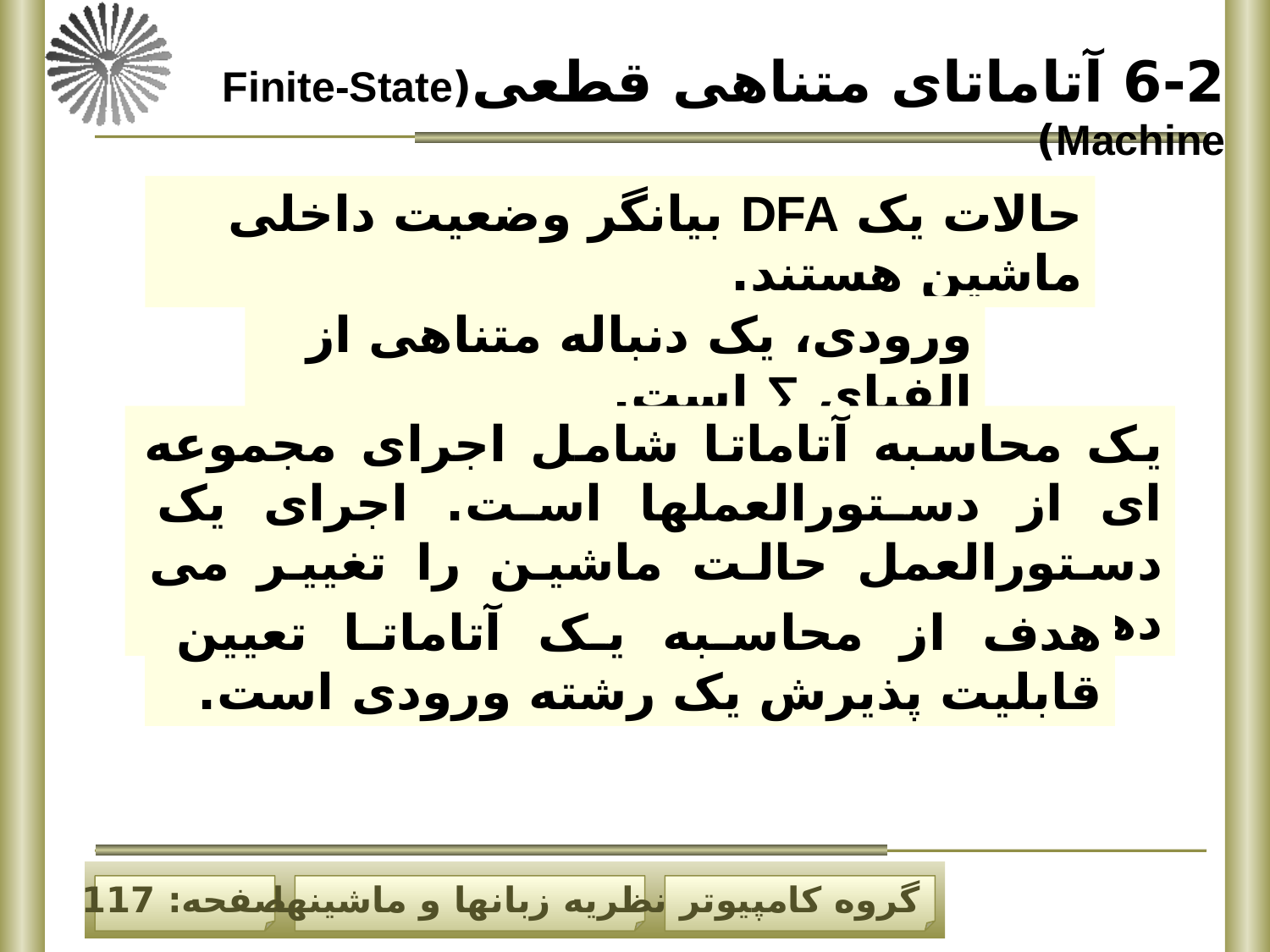

6-2 آتاماتای متناهی قطعی(Finite-State Machine)
حالات یک DFA بیانگر وضعیت داخلی ماشین هستند.
ورودی، یک دنباله متناهی از الفبای ∑ است.
یک محاسبه آتاماتا شامل اجرای مجموعه ای از دستورالعملها است. اجرای یک دستورالعمل حالت ماشین را تغییر می دهد.
هدف از محاسبه یک آتاماتا تعیین قابلیت پذیرش یک رشته ورودی است.